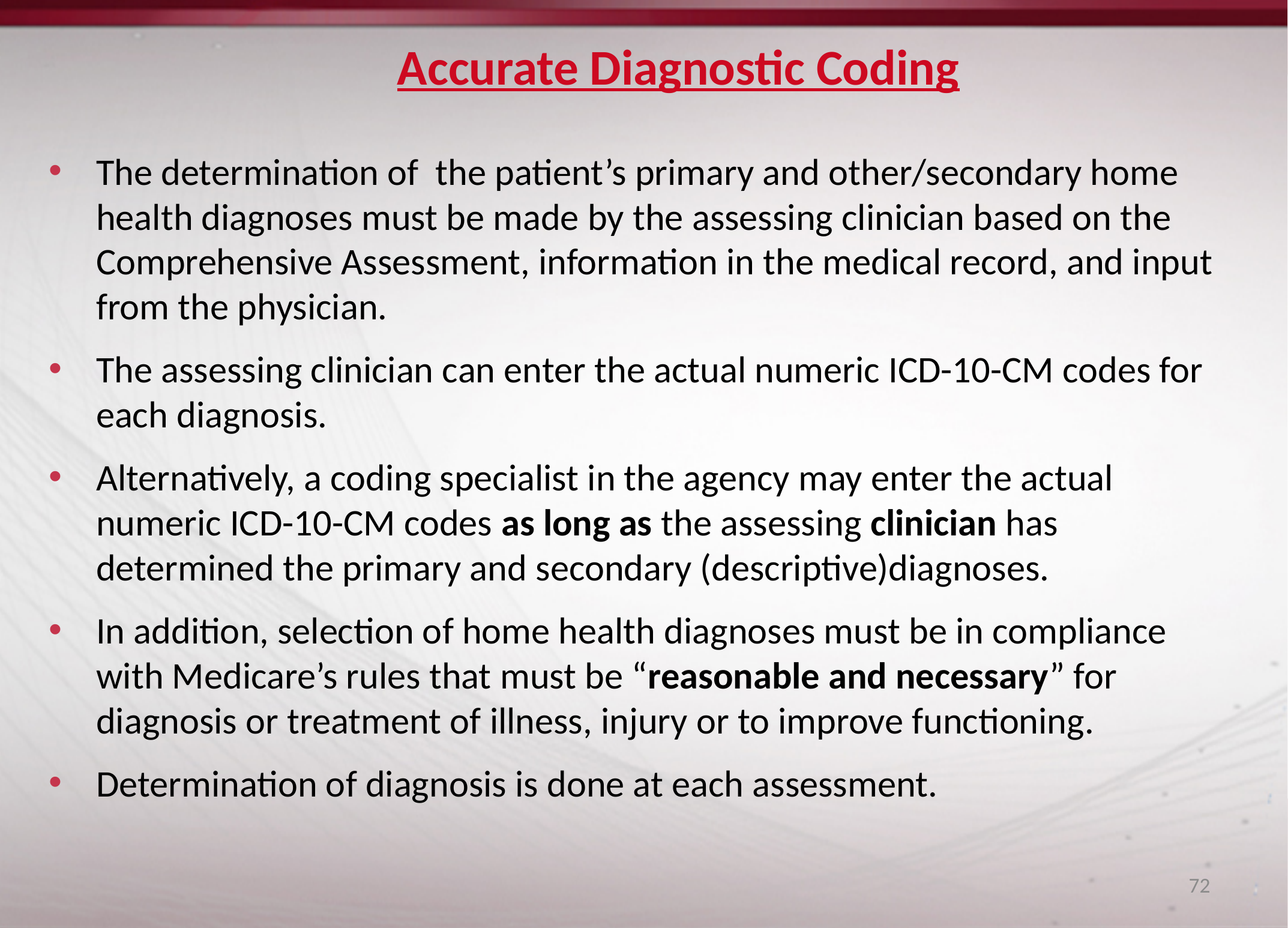

# Accurate Diagnostic Coding
The determination of  the patient’s primary and other/secondary home health diagnoses must be made by the assessing clinician based on the Comprehensive Assessment, information in the medical record, and input from the physician.

The assessing clinician can enter the actual numeric ICD-10-CM codes for each diagnosis.

Alternatively, a coding specialist in the agency may enter the actual numeric ICD-10-CM codes as long as the assessing clinician has determined the primary and secondary (descriptive)diagnoses.

In addition, selection of home health diagnoses must be in compliance with Medicare’s rules that must be “reasonable and necessary” for diagnosis or treatment of illness, injury or to improve functioning.

Determination of diagnosis is done at each assessment.

72